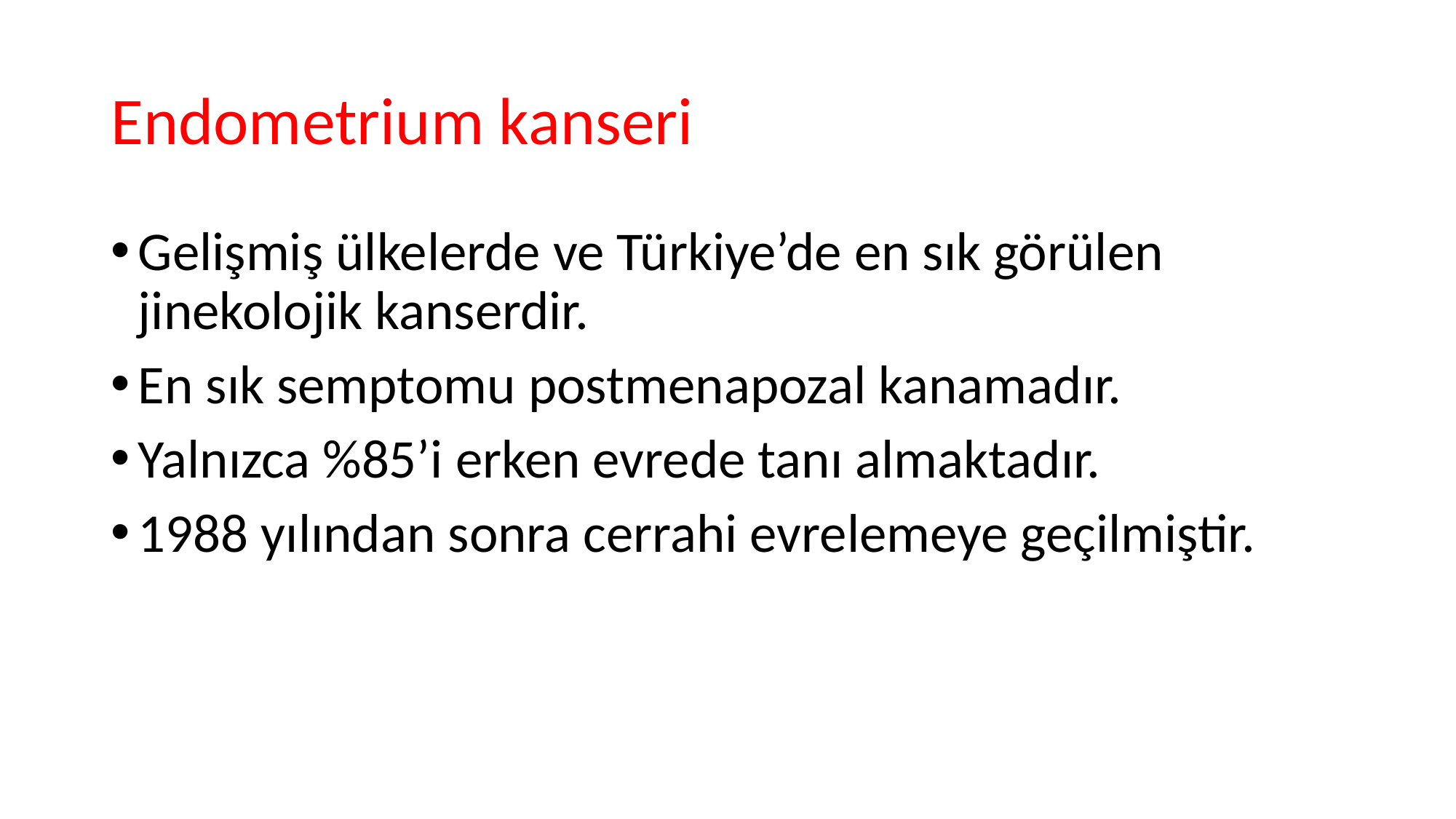

# Endometrium kanseri
Gelişmiş ülkelerde ve Türkiye’de en sık görülen jinekolojik kanserdir.
En sık semptomu postmenapozal kanamadır.
Yalnızca %85’i erken evrede tanı almaktadır.
1988 yılından sonra cerrahi evrelemeye geçilmiştir.